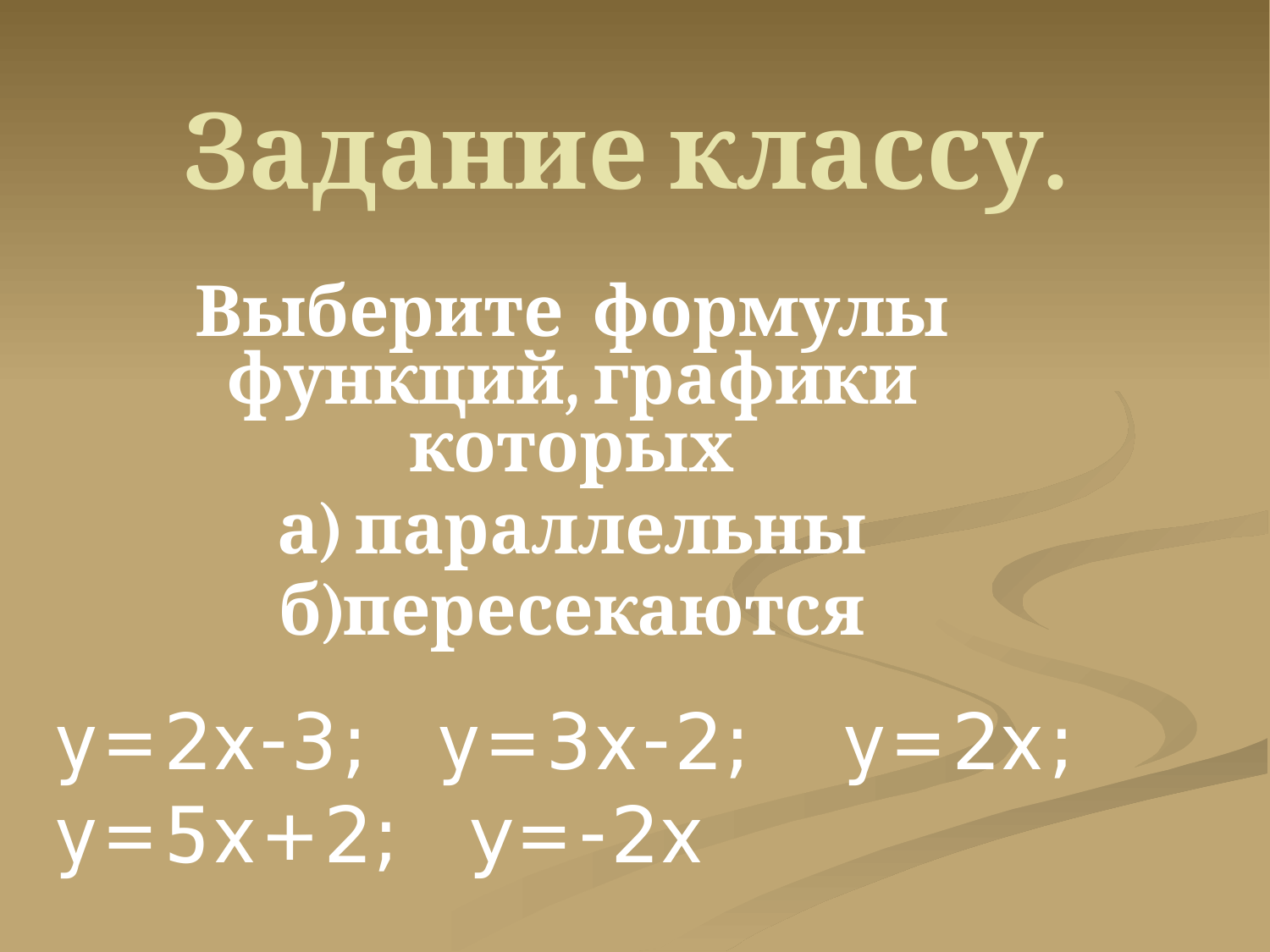

# Задание классу.
Выберите  формулы функций, графики которых
а) параллельны
б)пересекаются
y=2x-3;   y=3x-2;    y=2x;    y=5х+2;   у=-2х